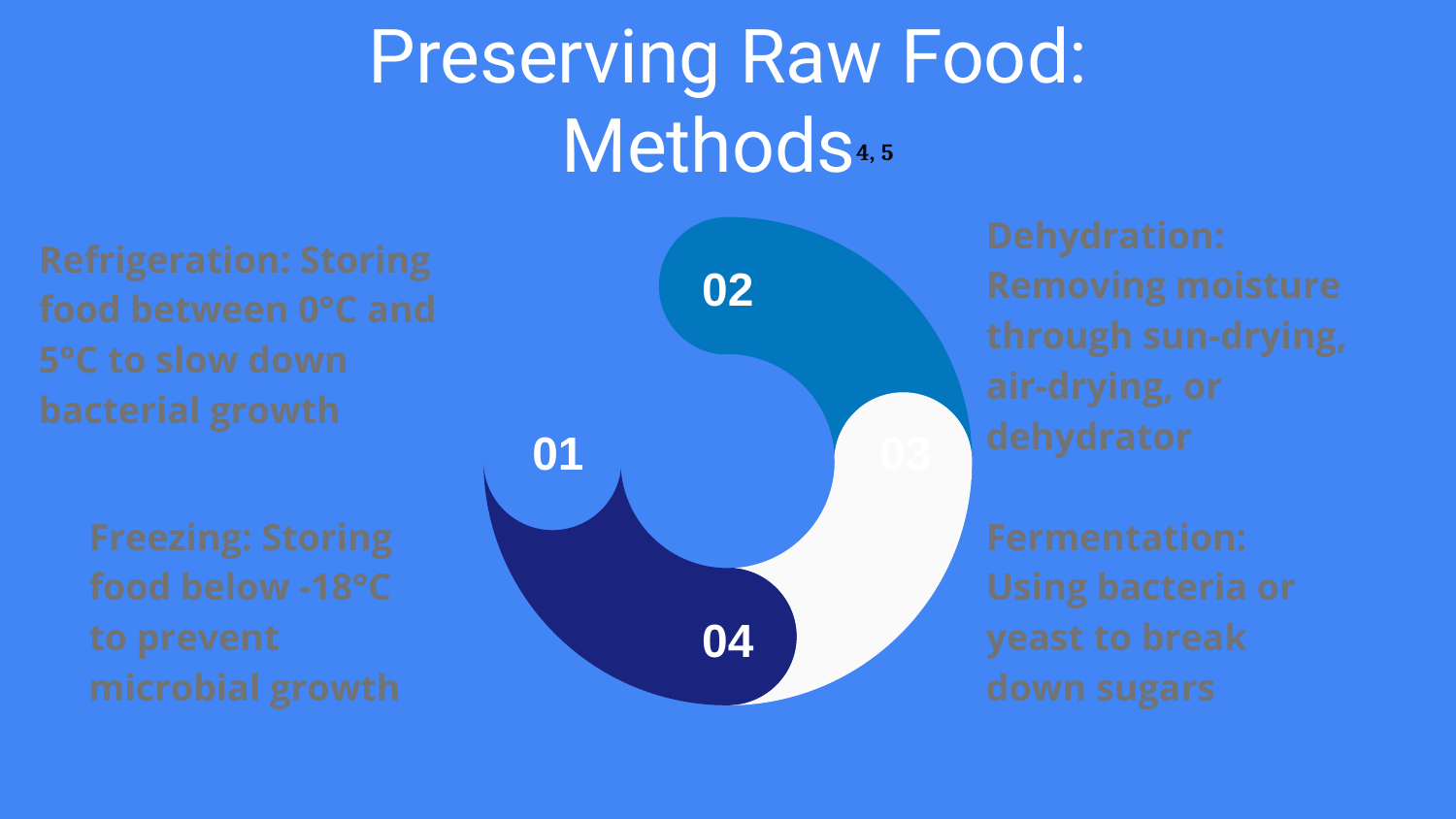

# Preserving Raw Food: Methods4, 5
Dehydration: Removing moisture through sun-drying, air-drying, or dehydrator
Refrigeration: Storing food between 0°C and 5°C to slow down bacterial growth
Freezing: Storing food below -18°C to prevent microbial growth
Fermentation: Using bacteria or yeast to break down sugars